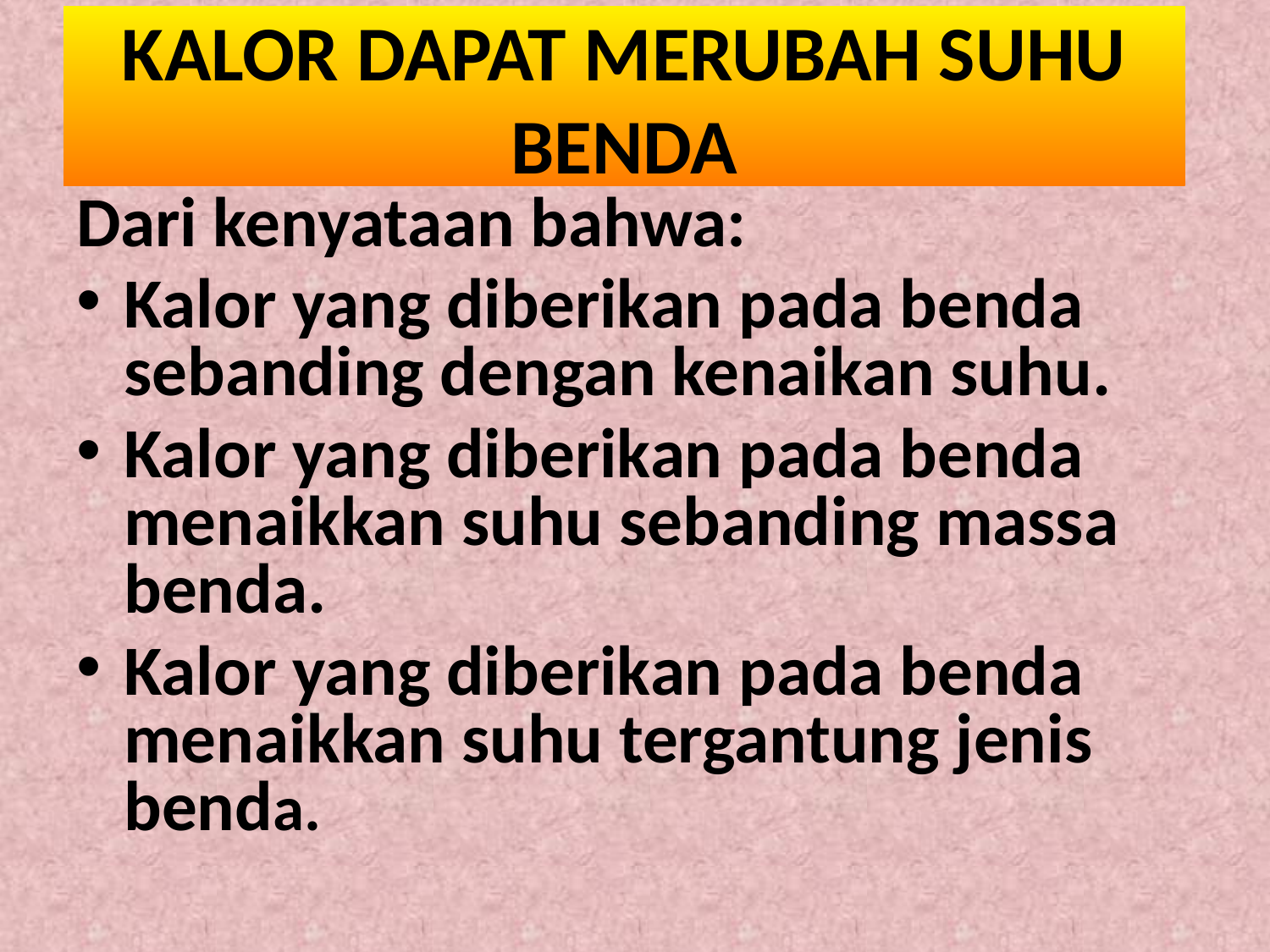

# KALOR DAPAT MERUBAH SUHU BENDA
Dari kenyataan bahwa:
Kalor yang diberikan pada benda sebanding dengan kenaikan suhu.
Kalor yang diberikan pada benda menaikkan suhu sebanding massa benda.
Kalor yang diberikan pada benda menaikkan suhu tergantung jenis benda.